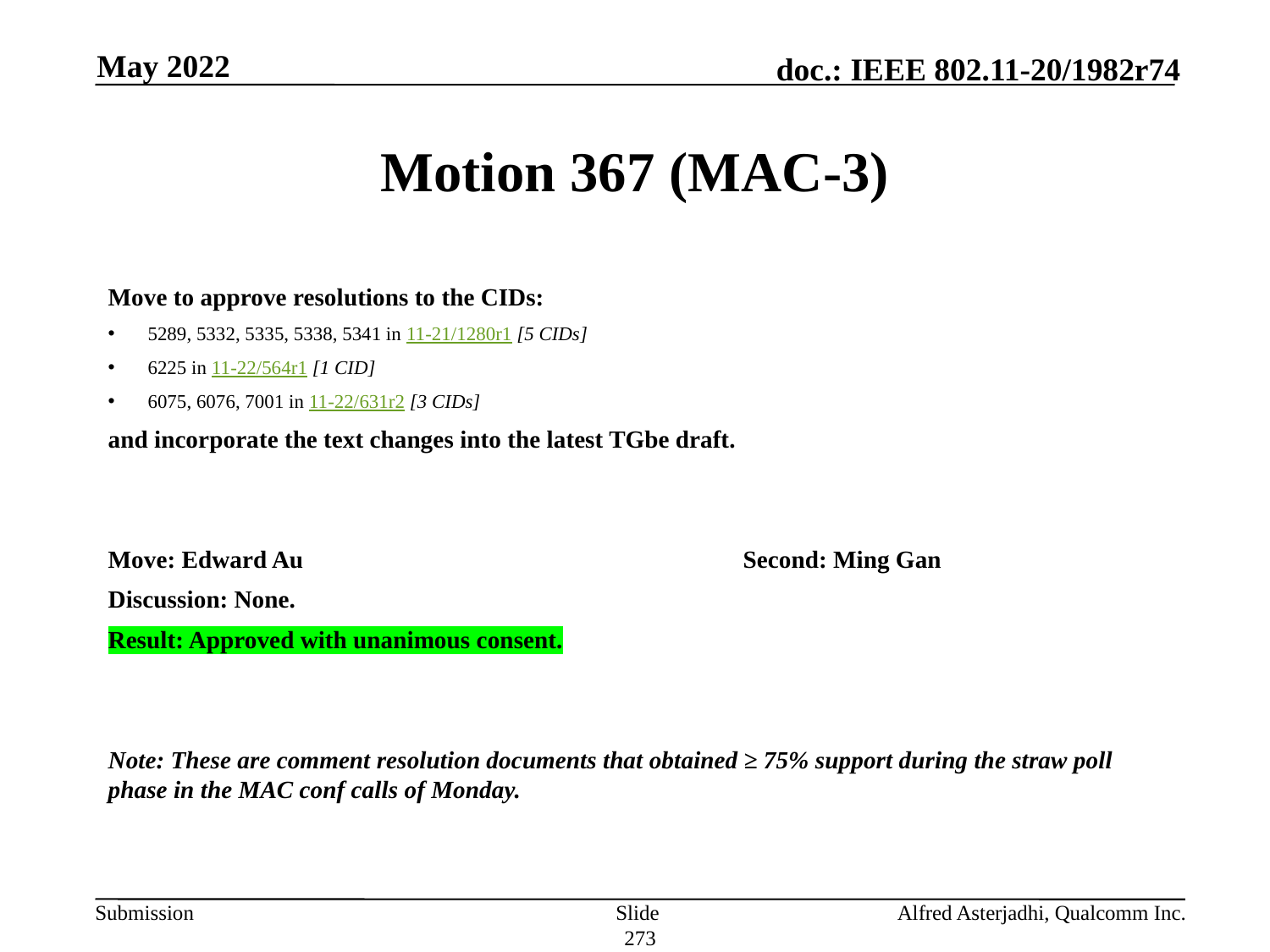

May 2022
# Motion 367 (MAC-3)
Move to approve resolutions to the CIDs:
5289, 5332, 5335, 5338, 5341 in 11-21/1280r1 [5 CIDs]
6225 in 11-22/564r1 [1 CID]
6075, 6076, 7001 in 11-22/631r2 [3 CIDs]
and incorporate the text changes into the latest TGbe draft.

Move: Edward Au				Second: Ming Gan
Discussion: None.
Result: Approved with unanimous consent.

Note: These are comment resolution documents that obtained ≥ 75% support during the straw poll phase in the MAC conf calls of Monday.

Slide 273
Alfred Asterjadhi, Qualcomm Inc.